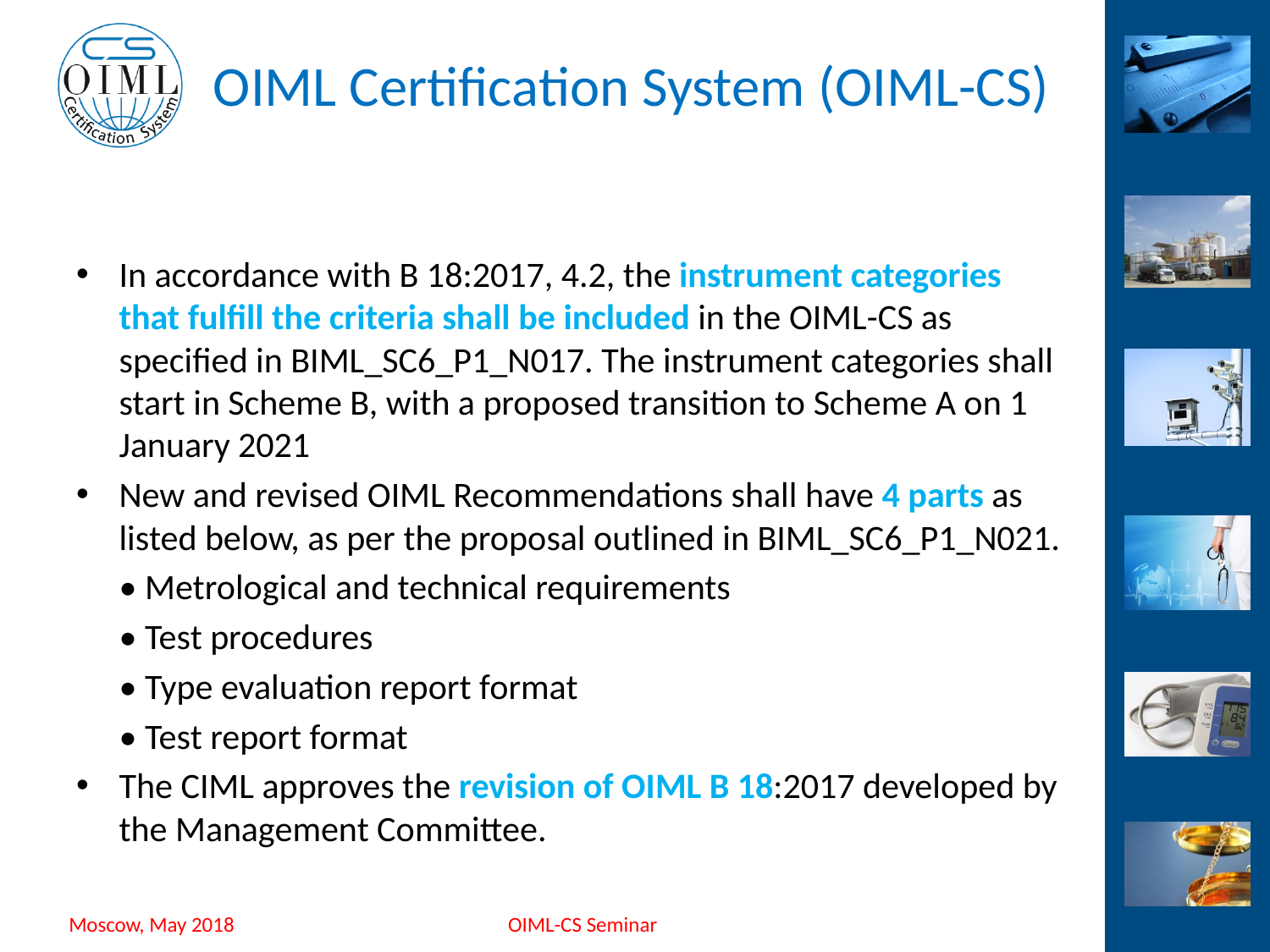

#
In accordance with B 18:2017, 4.2, the instrument categories that fulfill the criteria shall be included in the OIML-CS as specified in BIML_SC6_P1_N017. The instrument categories shall start in Scheme B, with a proposed transition to Scheme A on 1 January 2021
New and revised OIML Recommendations shall have 4 parts as listed below, as per the proposal outlined in BIML_SC6_P1_N021.
		• Metrological and technical requirements
		• Test procedures
		• Type evaluation report format
		• Test report format
The CIML approves the revision of OIML B 18:2017 developed by the Management Committee.